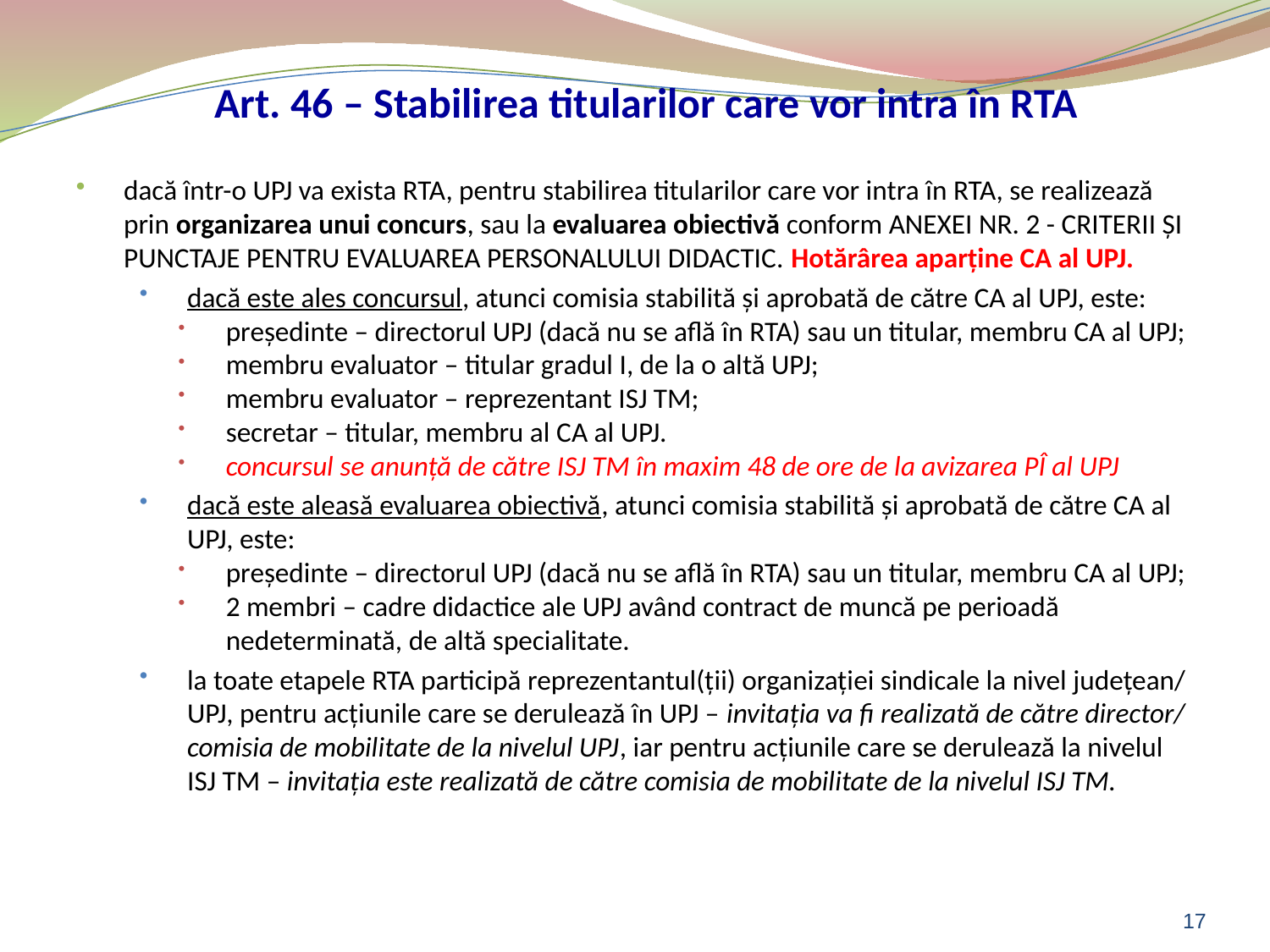

# Art. 46 – Stabilirea titularilor care vor intra în RTA
dacă într-o UPJ va exista RTA, pentru stabilirea titularilor care vor intra în RTA, se realizează prin organizarea unui concurs, sau la evaluarea obiectivă conform ANEXEI NR. 2 - CRITERII ŞI PUNCTAJE PENTRU EVALUAREA PERSONALULUI DIDACTIC. Hotărârea aparţine CA al UPJ.
dacă este ales concursul, atunci comisia stabilită şi aprobată de către CA al UPJ, este:
preşedinte – directorul UPJ (dacă nu se află în RTA) sau un titular, membru CA al UPJ;
membru evaluator – titular gradul I, de la o altă UPJ;
membru evaluator – reprezentant ISJ TM;
secretar – titular, membru al CA al UPJ.
concursul se anunţă de către ISJ TM în maxim 48 de ore de la avizarea PÎ al UPJ
dacă este aleasă evaluarea obiectivă, atunci comisia stabilită şi aprobată de către CA al UPJ, este:
preşedinte – directorul UPJ (dacă nu se află în RTA) sau un titular, membru CA al UPJ;
2 membri – cadre didactice ale UPJ având contract de muncă pe perioadă nedeterminată, de altă specialitate.
la toate etapele RTA participă reprezentantul(ţii) organizaţiei sindicale la nivel judeţean/ UPJ, pentru acţiunile care se derulează în UPJ – invitaţia va fi realizată de către director/ comisia de mobilitate de la nivelul UPJ, iar pentru acţiunile care se derulează la nivelul ISJ TM – invitaţia este realizată de către comisia de mobilitate de la nivelul ISJ TM.
17